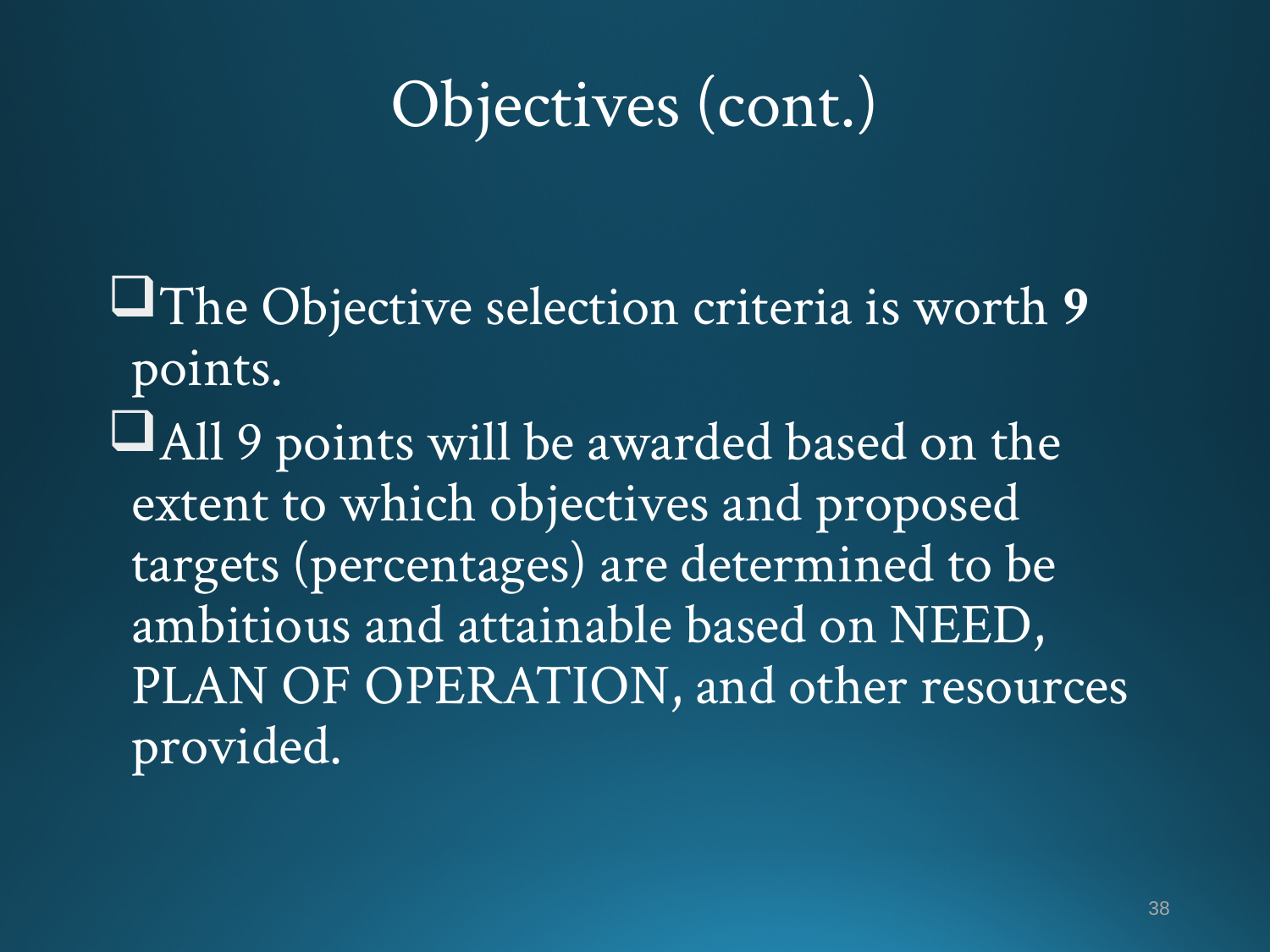

# Objectives (cont.)
The Objective selection criteria is worth 9 points.
All 9 points will be awarded based on the extent to which objectives and proposed targets (percentages) are determined to be ambitious and attainable based on NEED, PLAN OF OPERATION, and other resources provided.

38